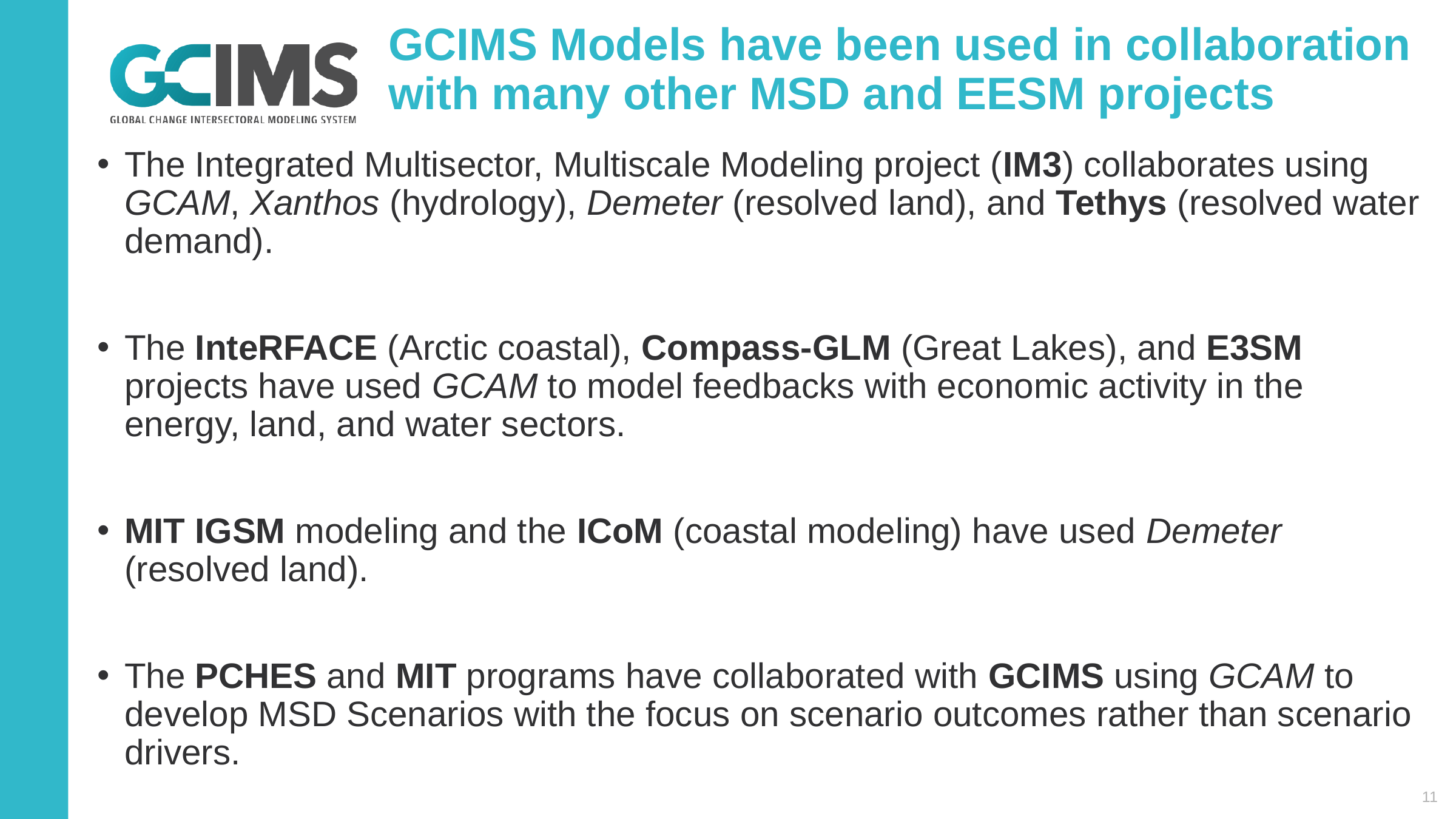

# GCIMS Models have been used in collaboration with many other MSD and EESM projects
The Integrated Multisector, Multiscale Modeling project (IM3) collaborates using GCAM, Xanthos (hydrology), Demeter (resolved land), and Tethys (resolved water demand).

The InteRFACE (Arctic coastal), Compass-GLM (Great Lakes), and E3SM projects have used GCAM to model feedbacks with economic activity in the energy, land, and water sectors.

MIT IGSM modeling and the ICoM (coastal modeling) have used Demeter (resolved land).

The PCHES and MIT programs have collaborated with GCIMS using GCAM to develop MSD Scenarios with the focus on scenario outcomes rather than scenario drivers.

MSD-LIVE – model/data hosting, training at the GCAM Annual Meeting, GCIMS model execution on Jupyter notebooks.

11